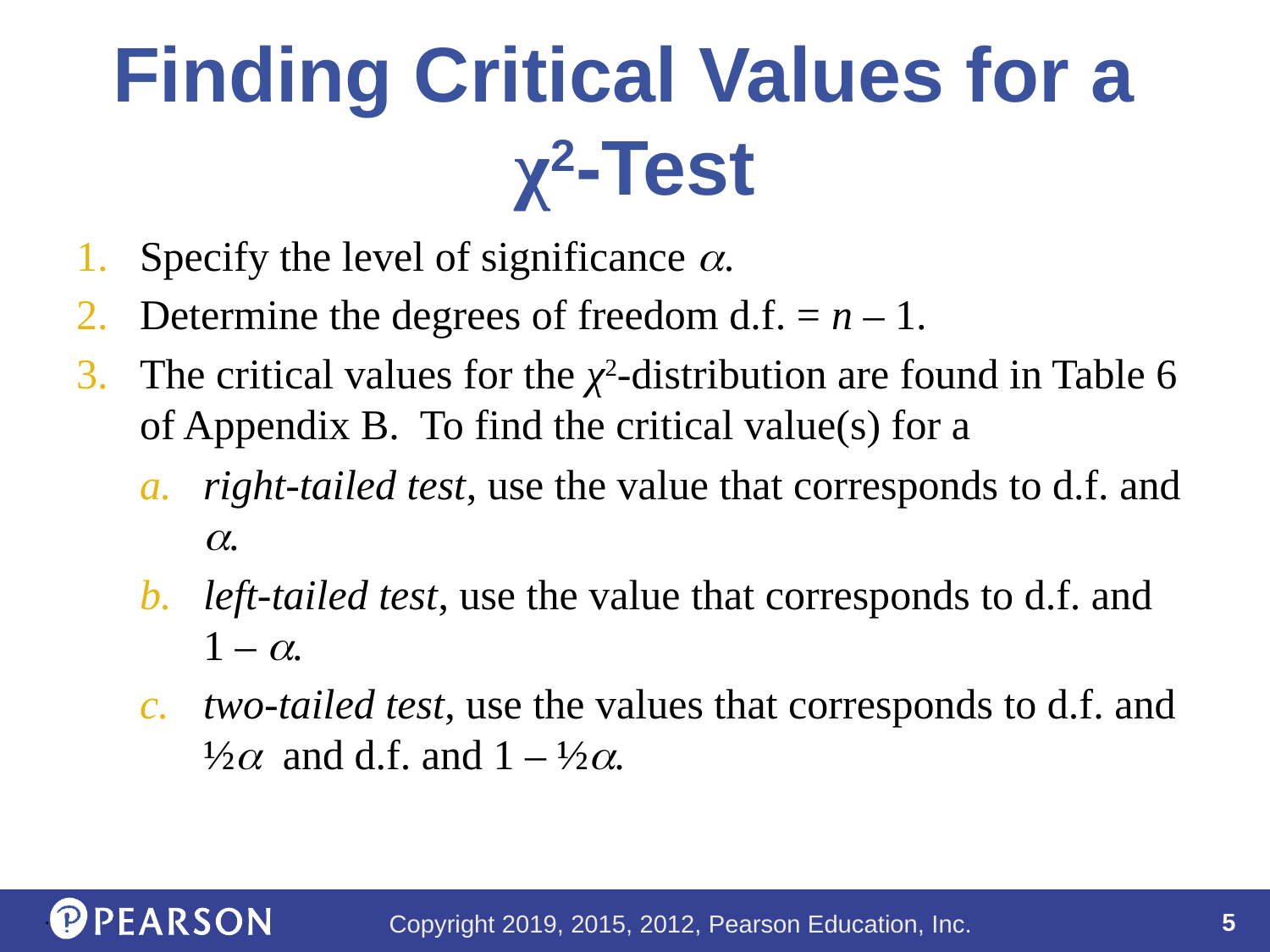

# Finding Critical Values for a  χ2-Test
Specify the level of significance α.
Determine the degrees of freedom d.f. = n – 1.
The critical values for the χ2-distribution are found in Table 6 of Appendix B.  To find the critical value(s) for a
right-tailed test, use the value that corresponds to d.f. and α.
left-tailed test, use the value that corresponds to d.f. and
1 – α.
two-tailed test, use the values that corresponds to d.f. and ½α  and d.f. and 1 – ½α.
.